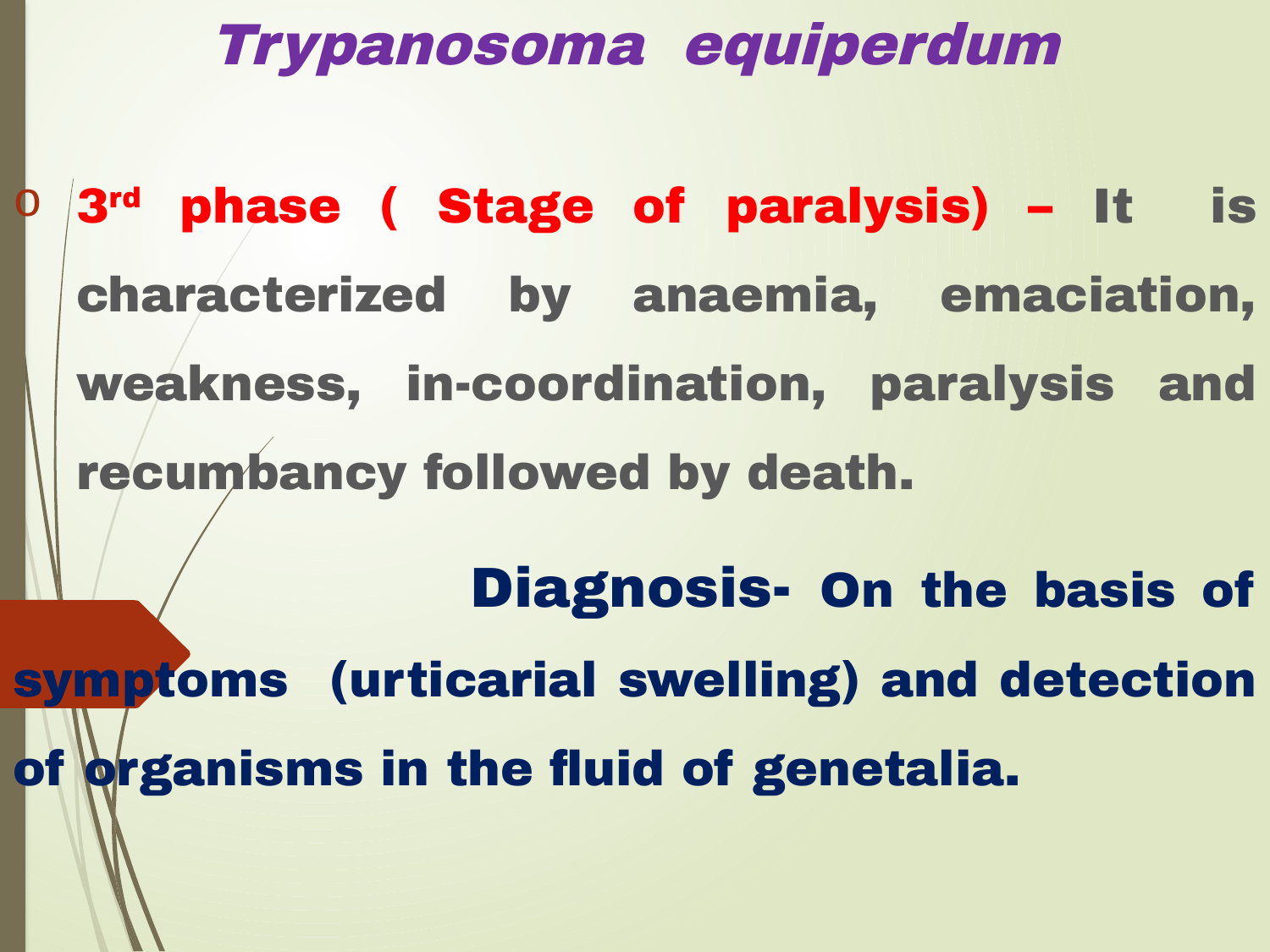

# Trypanosoma  equiperdum
3rd phase ( Stage of paralysis) – It  is characterized by anaemia, emaciation, weakness, in-coordination, paralysis and recumbancy followed by death.
                Diagnosis- On the basis of symptoms  (urticarial swelling) and detection of organisms in the fluid of genetalia.